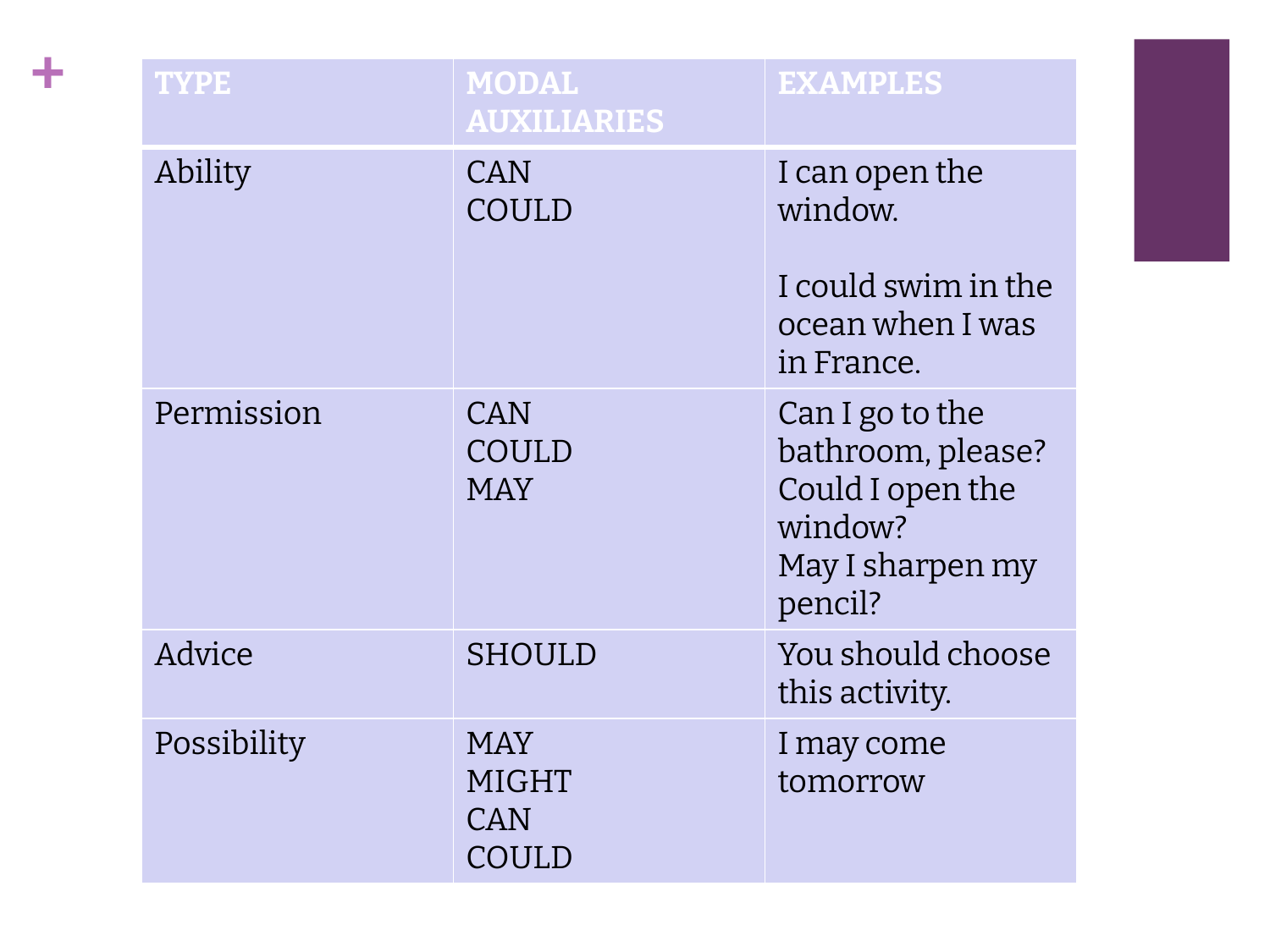

| TYPE | MODAL AUXILIARIES | EXAMPLES |
| --- | --- | --- |
| Ability | CAN COULD | I can open the window. I could swim in the ocean when I was in France. |
| Permission | CAN COULD MAY | Can I go to the bathroom, please? Could I open the window? May I sharpen my pencil? |
| Advice | SHOULD | You should choose this activity. |
| Possibility | MAY MIGHT CAN COULD | I may come tomorrow |